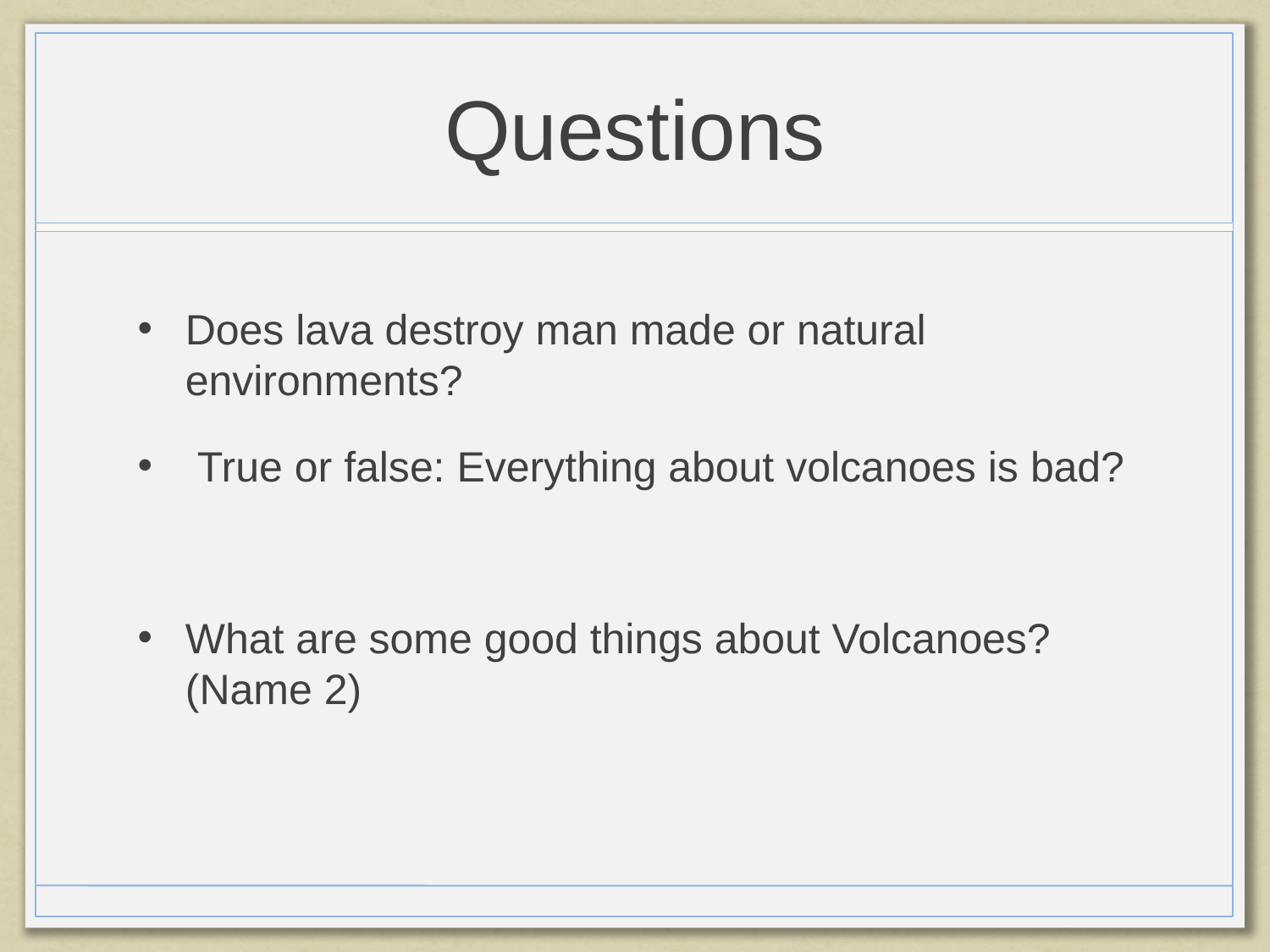

# Questions
Does lava destroy man made or natural environments?
 True or false: Everything about volcanoes is bad?

What are some good things about Volcanoes? (Name 2)